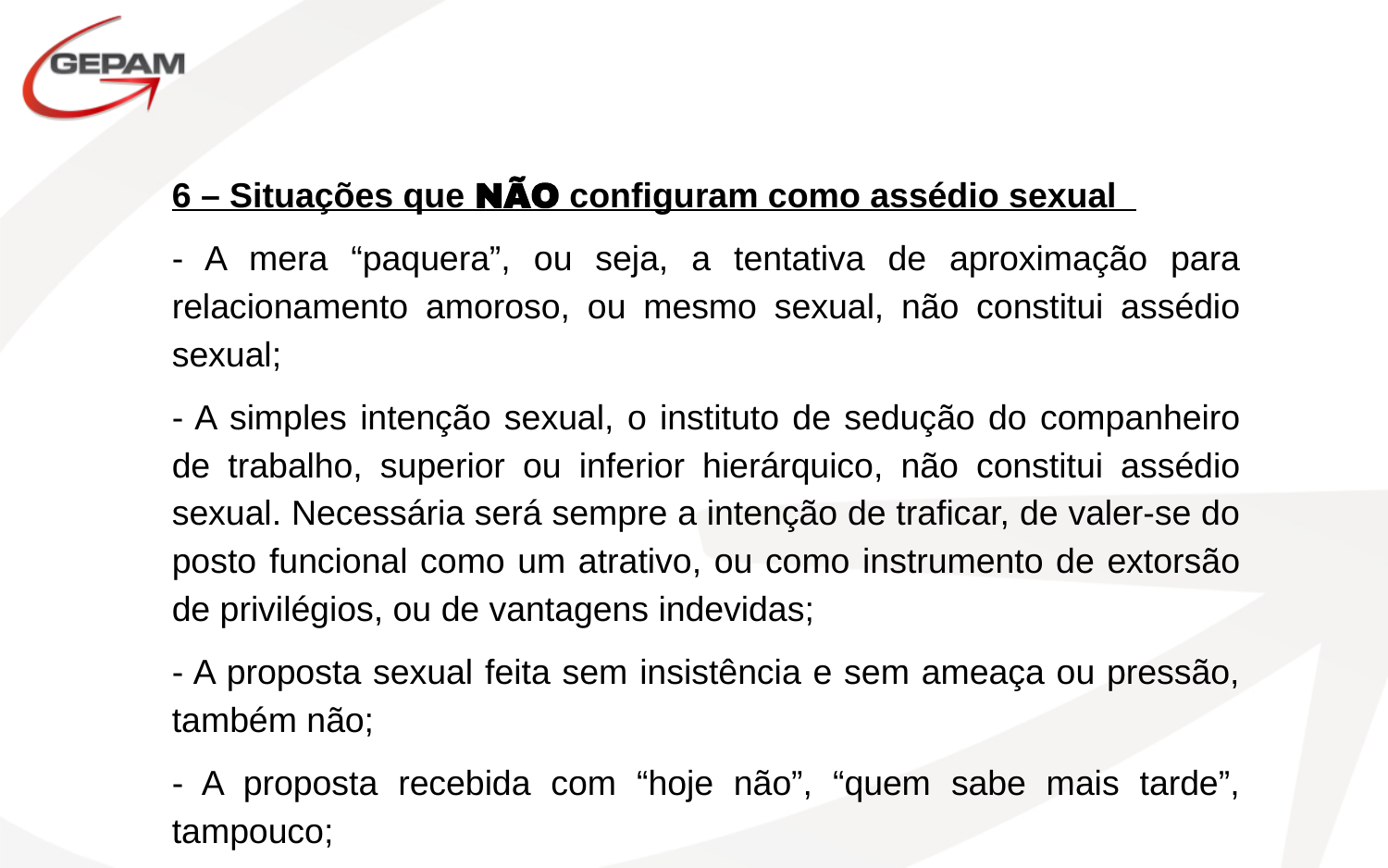

6 – Situações que NÃO configuram como assédio sexual
- A mera “paquera”, ou seja, a tentativa de aproximação para relacionamento amoroso, ou mesmo sexual, não constitui assédio sexual;
- A simples intenção sexual, o instituto de sedução do companheiro de trabalho, superior ou inferior hierárquico, não constitui assédio sexual. Necessária será sempre a intenção de traficar, de valer-se do posto funcional como um atrativo, ou como instrumento de extorsão de privilégios, ou de vantagens indevidas;
- A proposta sexual feita sem insistência e sem ameaça ou pressão, também não;
- A proposta recebida com “hoje não”, “quem sabe mais tarde”, tampouco;